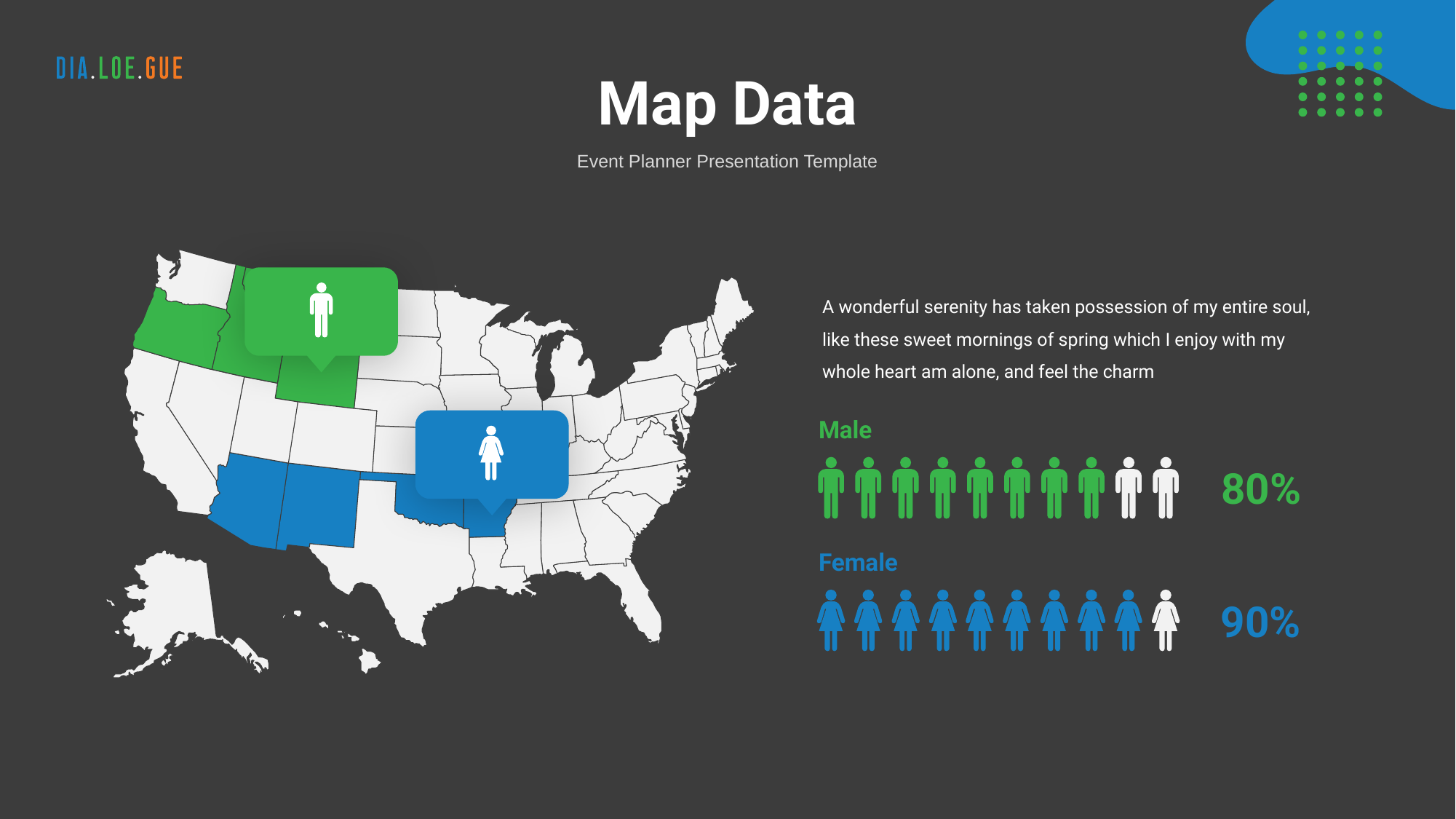

# Map Data
Event Planner Presentation Template

A wonderful serenity has taken possession of my entire soul, like these sweet mornings of spring which I enjoy with my whole heart am alone, and feel the charm

Male

80%

Female

90%